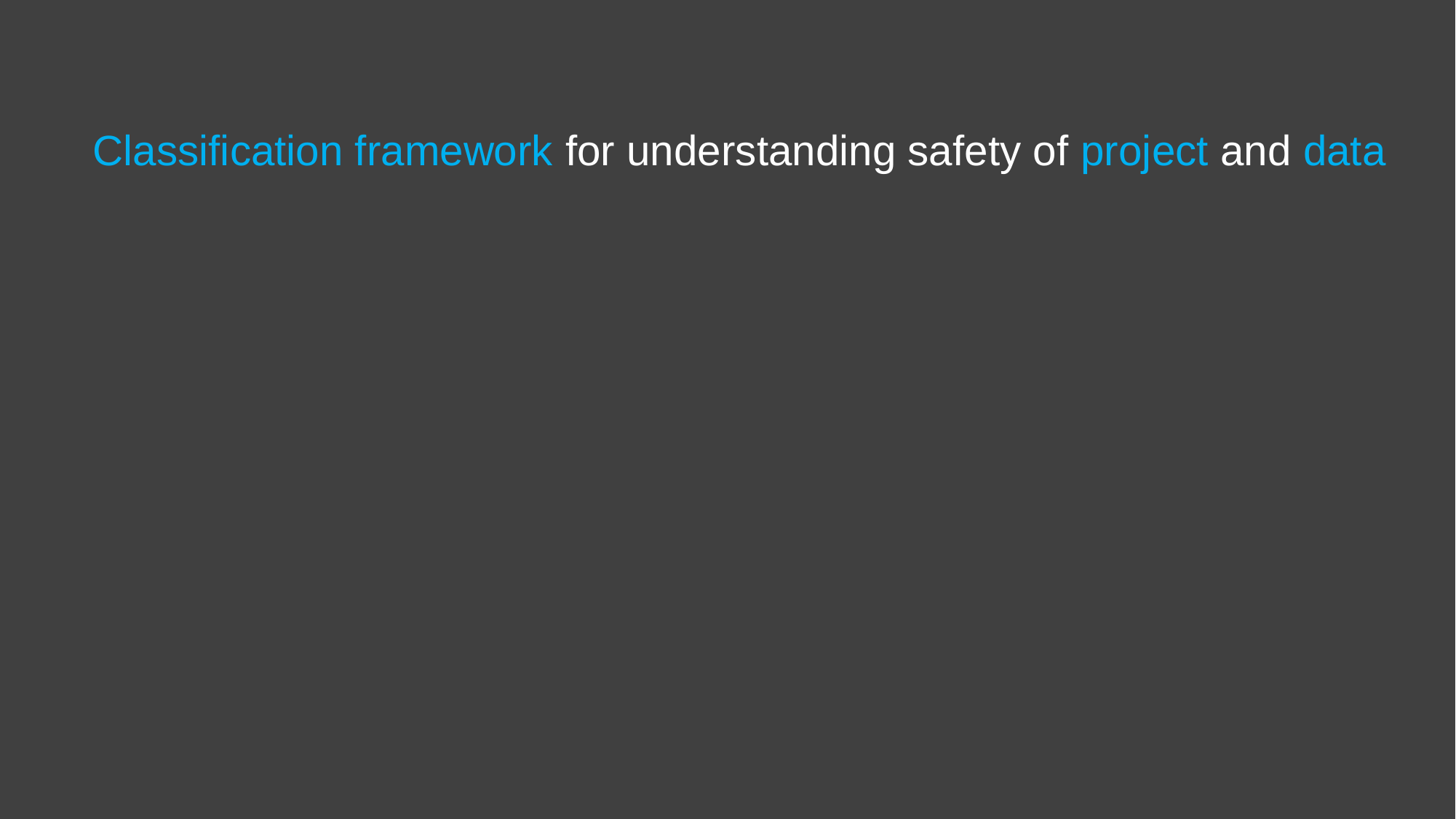

Classification framework for understanding safety of project and data